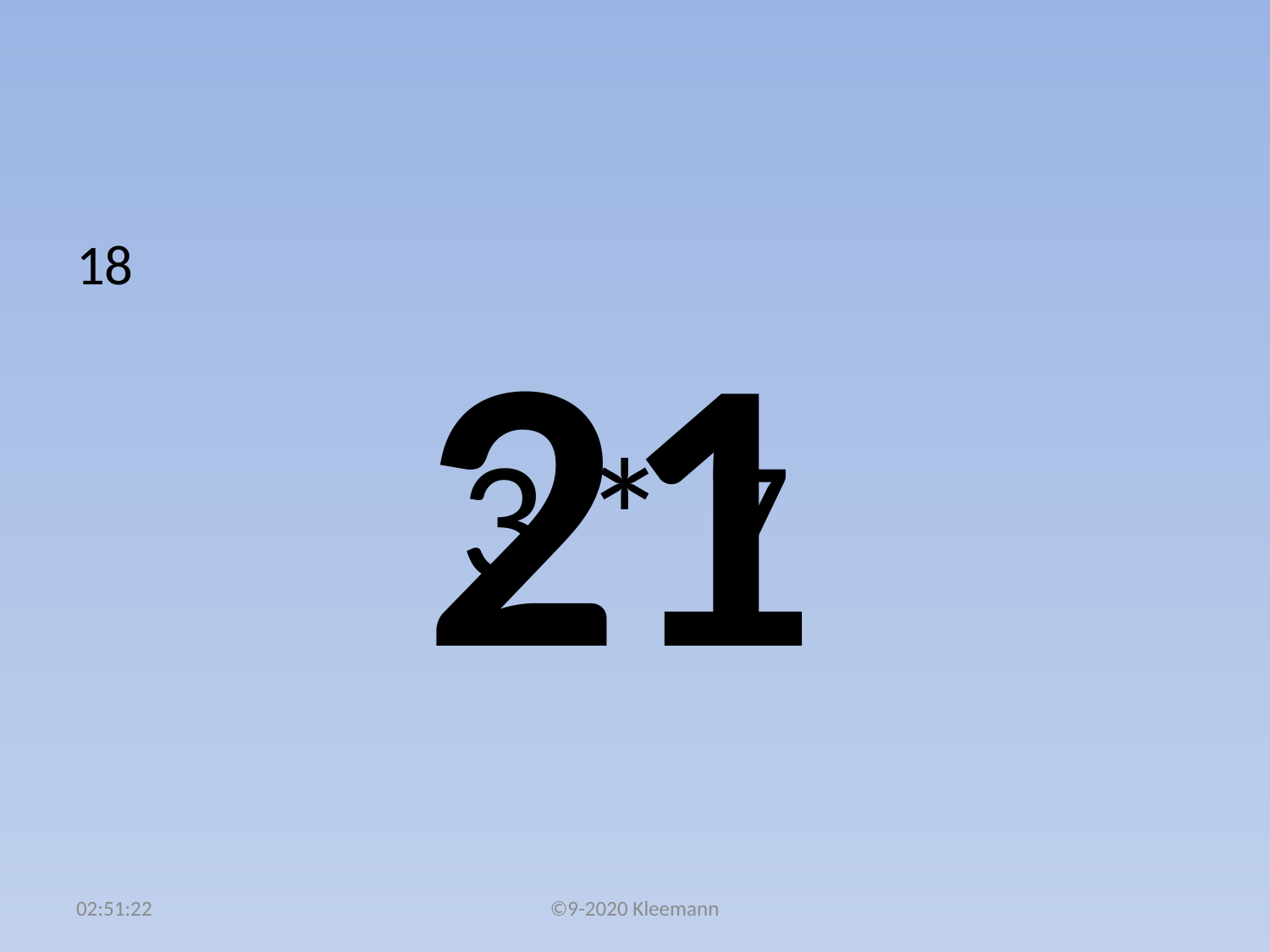

#
18

          3 * 7
21
02:51:22
©9-2020 Kleemann